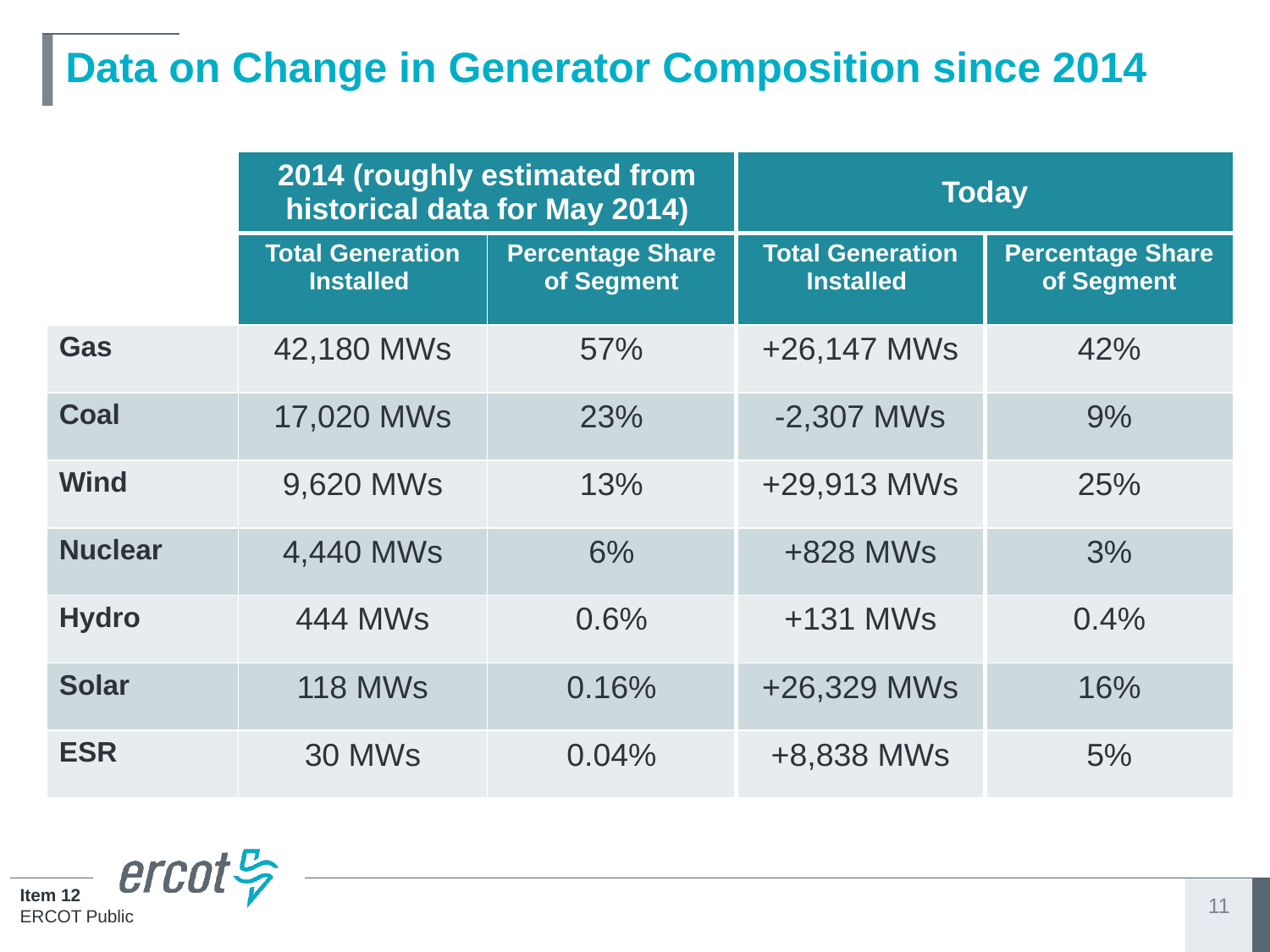

# Data on Change in Generator Composition since 2014
|  | 2014 (roughly estimated from historical data for May 2014) |  | Today |  |
| --- | --- | --- | --- | --- |
|  | Total Generation Installed | Percentage Share of Segment | Total Generation Installed | Percentage Share of Segment |
| Gas | 42,180 MWs | 57% | +26,147 MWs | 42% |
| Coal | 17,020 MWs | 23% | -2,307 MWs | 9% |
| Wind | 9,620 MWs | 13% | +29,913 MWs | 25% |
| Nuclear | 4,440 MWs | 6% | +828 MWs | 3% |
| Hydro | 444 MWs | 0.6% | +131 MWs | 0.4% |
| Solar | 118 MWs | 0.16% | +26,329 MWs | 16% |
| ESR | 30 MWs | 0.04% | +8,838 MWs | 5% |
11